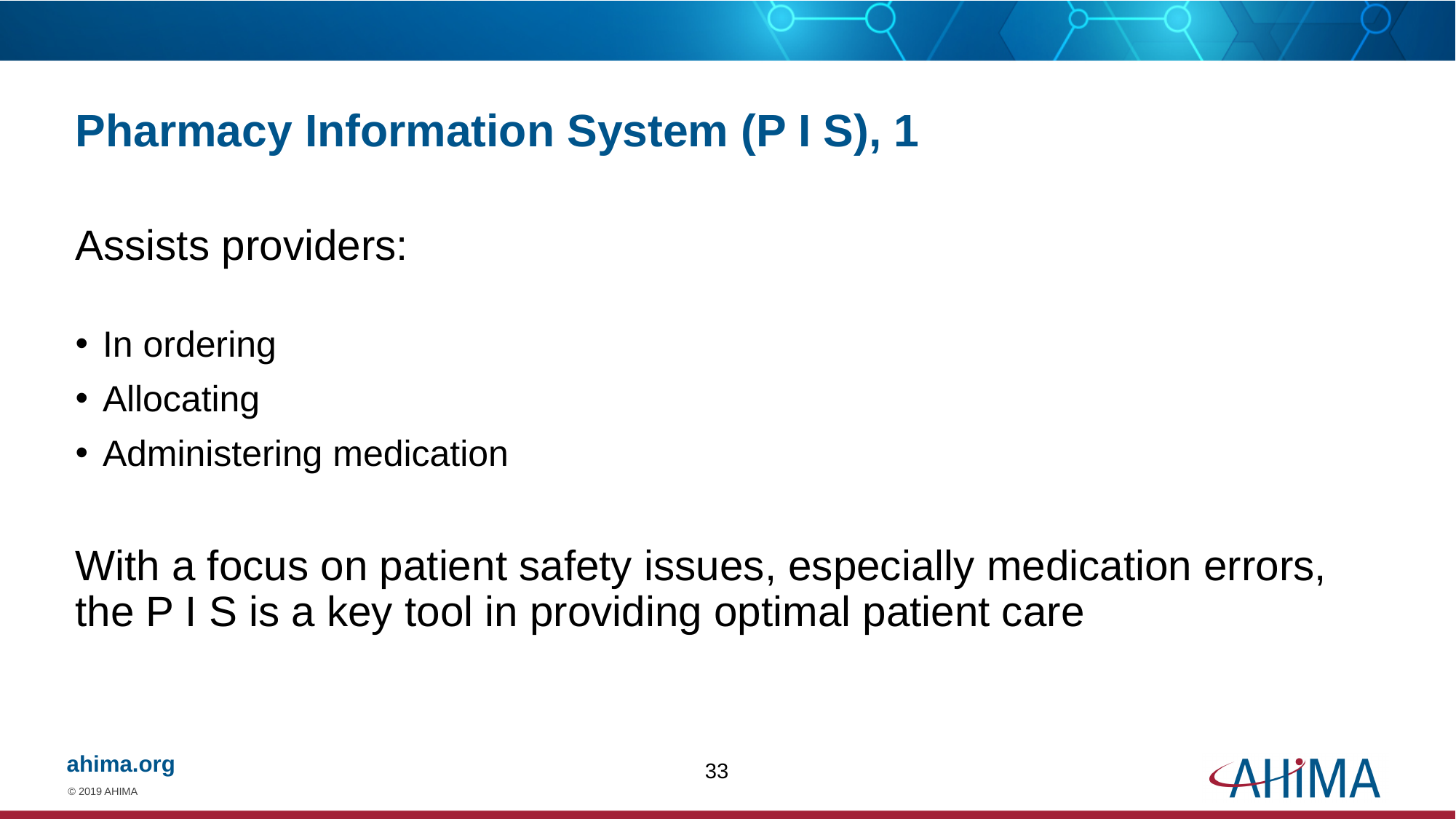

# Pharmacy Information System (P I S), 1
Assists providers:

In ordering
Allocating
Administering medication

With a focus on patient safety issues, especially medication errors, the P I S is a key tool in providing optimal patient care